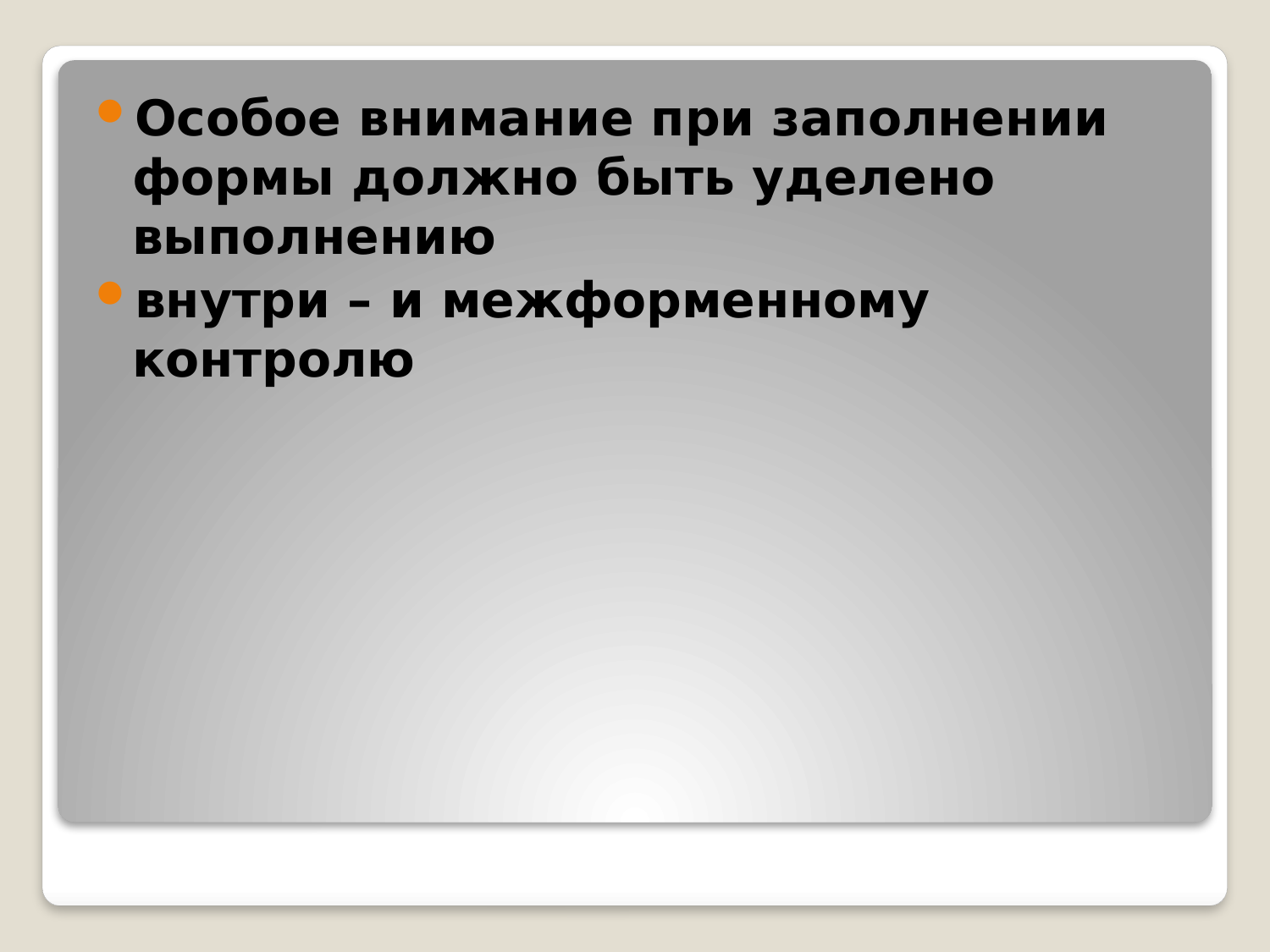

Особое внимание при заполнении формы должно быть уделено выполнению
внутри – и межформенному контролю
#